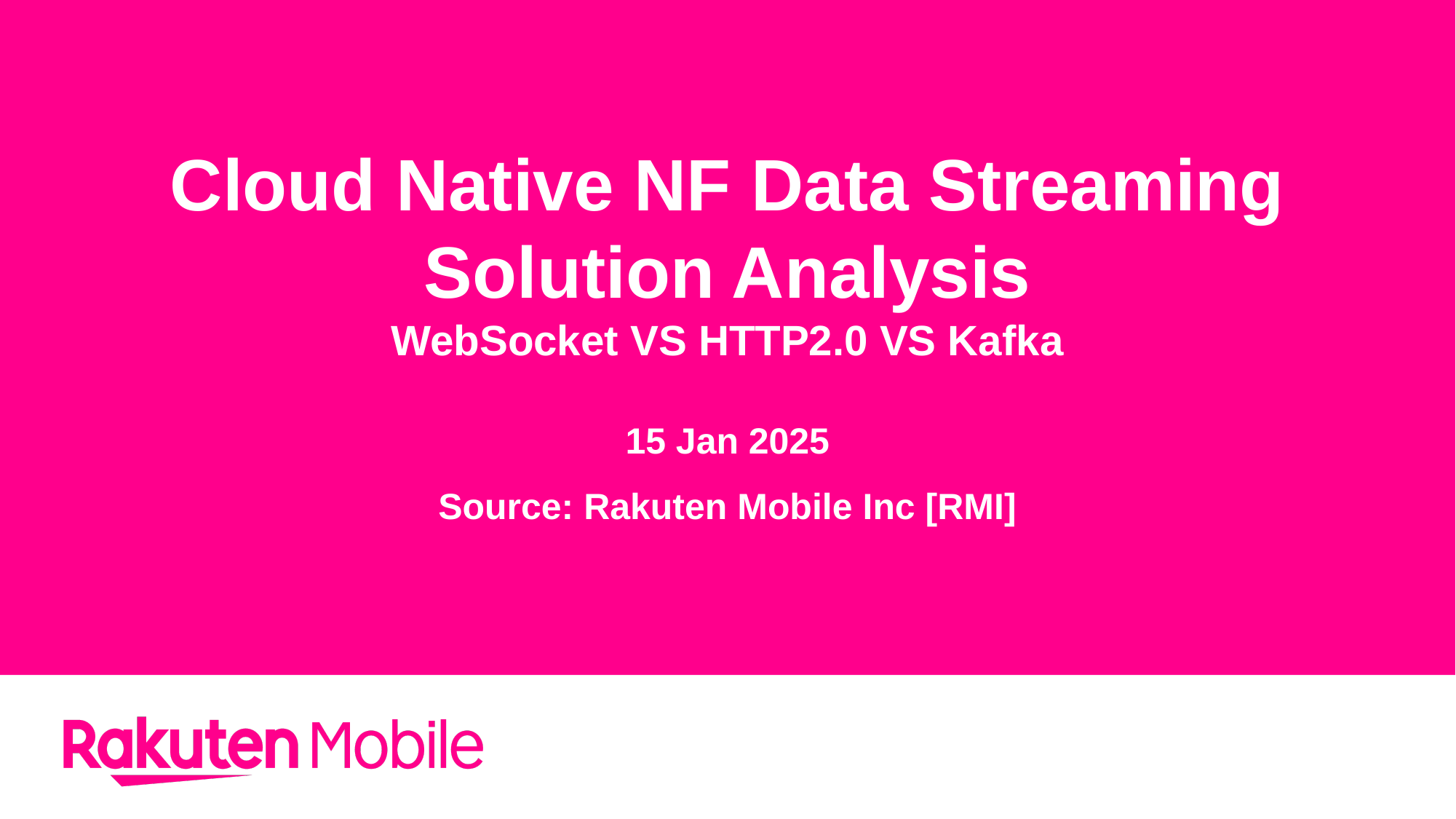

# Cloud Native NF Data Streaming Solution Analysis WebSocket VS HTTP2.0 VS Kafka
15 Jan 2025
Source: Rakuten Mobile Inc [RMI]